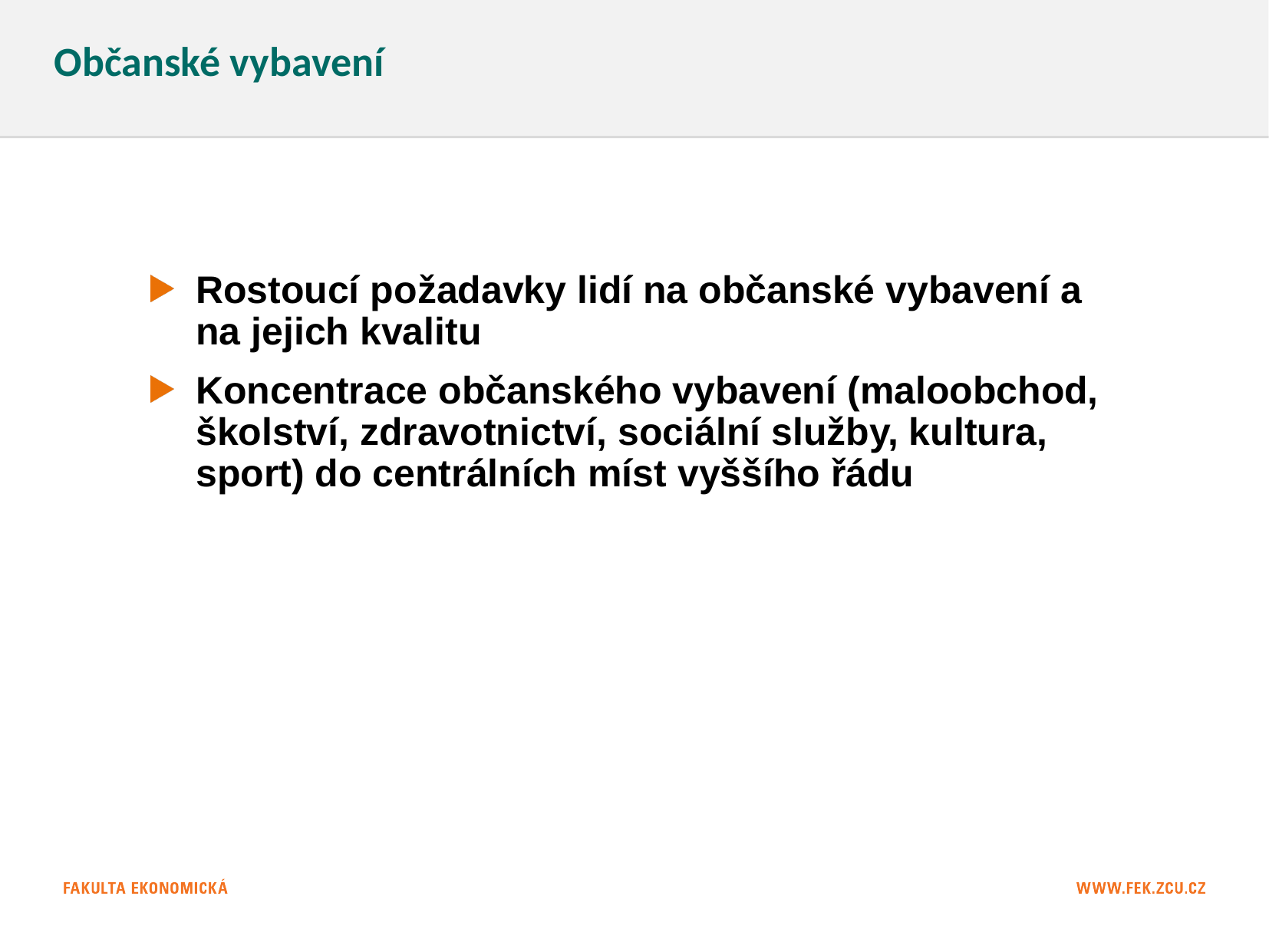

# Občanské vybavení
Rostoucí požadavky lidí na občanské vybavení a na jejich kvalitu
Koncentrace občanského vybavení (maloobchod, školství, zdravotnictví, sociální služby, kultura, sport) do centrálních míst vyššího řádu